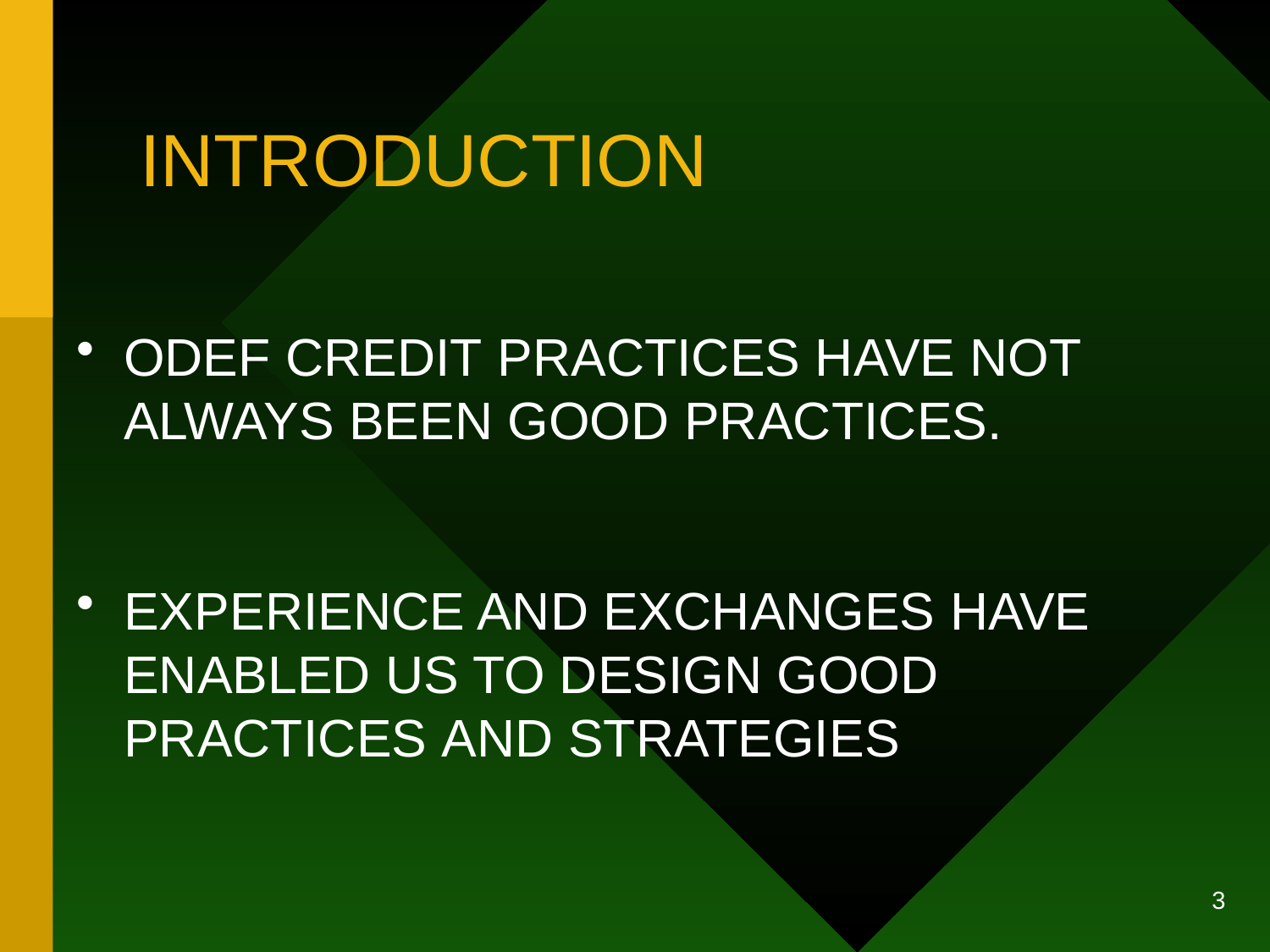

# INTRODUCTION
ODEF CREDIT PRACTICES HAVE NOT ALWAYS BEEN GOOD PRACTICES.

EXPERIENCE AND EXCHANGES HAVE ENABLED US TO DESIGN GOOD PRACTICES AND STRATEGIES
3